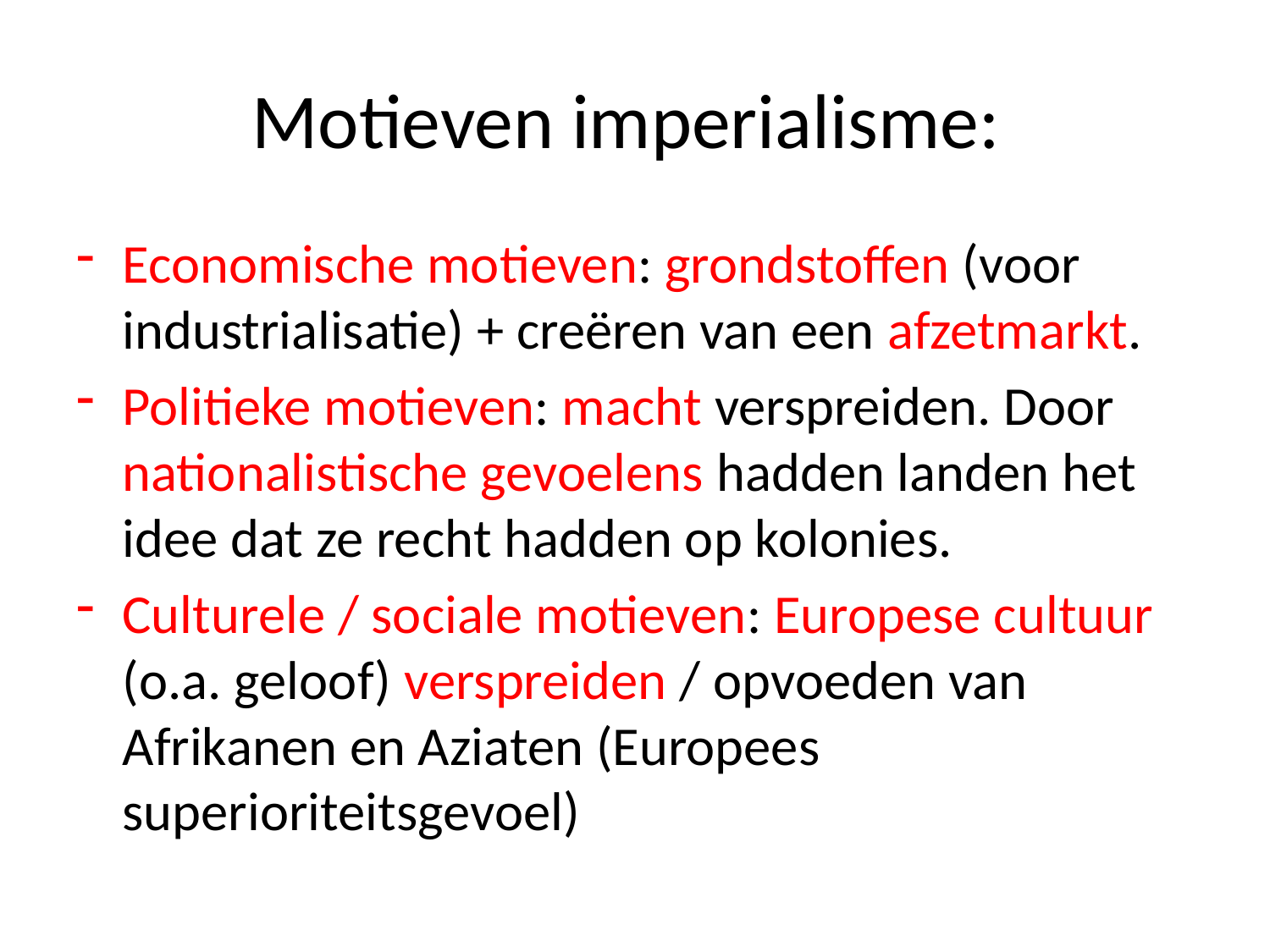

# Motieven imperialisme:
Economische motieven: grondstoffen (voor industrialisatie) + creëren van een afzetmarkt.
Politieke motieven: macht verspreiden. Door nationalistische gevoelens hadden landen het idee dat ze recht hadden op kolonies.
Culturele / sociale motieven: Europese cultuur (o.a. geloof) verspreiden / opvoeden van Afrikanen en Aziaten (Europees superioriteitsgevoel)